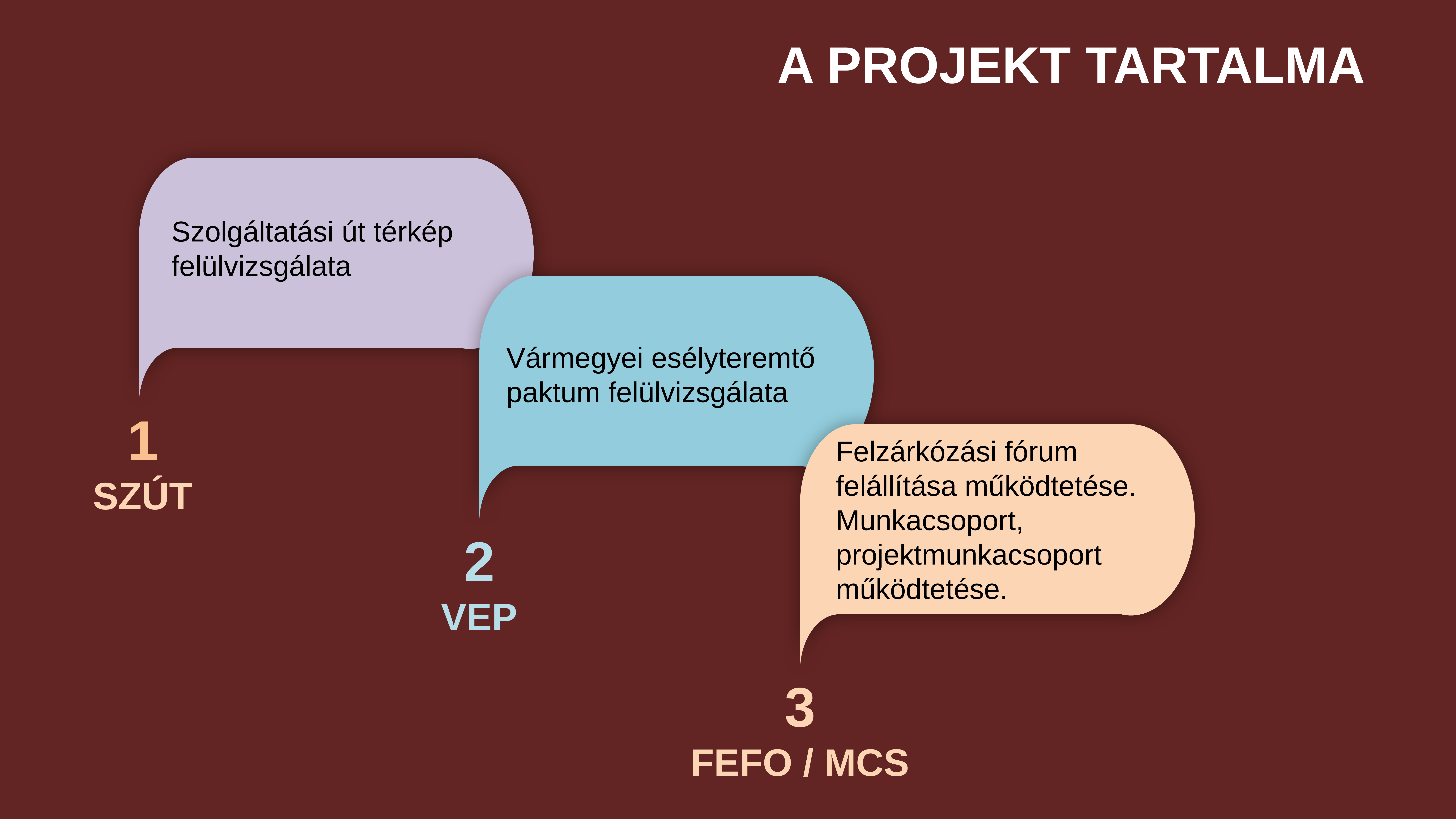

A projekt tartalma

Szolgáltatási út térkép felülvizsgálata

Vármegyei esélyteremtő paktum felülvizsgálata
1
SZÚT

Felzárkózási fórum felállítása működtetése. Munkacsoport, projektmunkacsoport működtetése.
2
VEP
3
FEFO / MCS